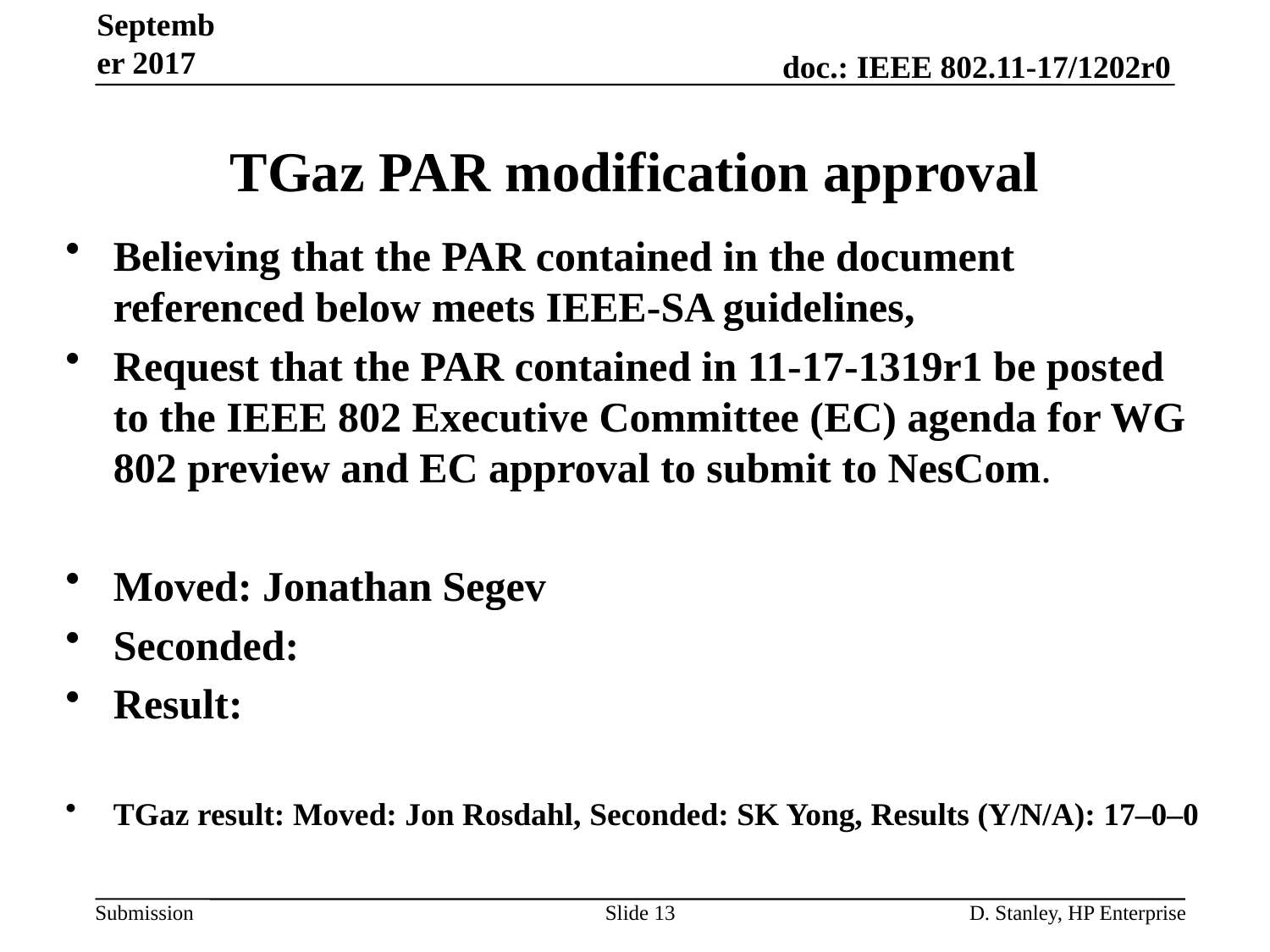

September 2017
# TGaz PAR modification approval
Believing that the PAR contained in the document referenced below meets IEEE-SA guidelines,
Request that the PAR contained in 11-17-1319r1 be posted to the IEEE 802 Executive Committee (EC) agenda for WG 802 preview and EC approval to submit to NesCom.

Moved: Jonathan Segev
Seconded:
Result:

TGaz result: Moved: Jon Rosdahl, Seconded: SK Yong, Results (Y/N/A): 17–0–0

Slide 13
D. Stanley, HP Enterprise